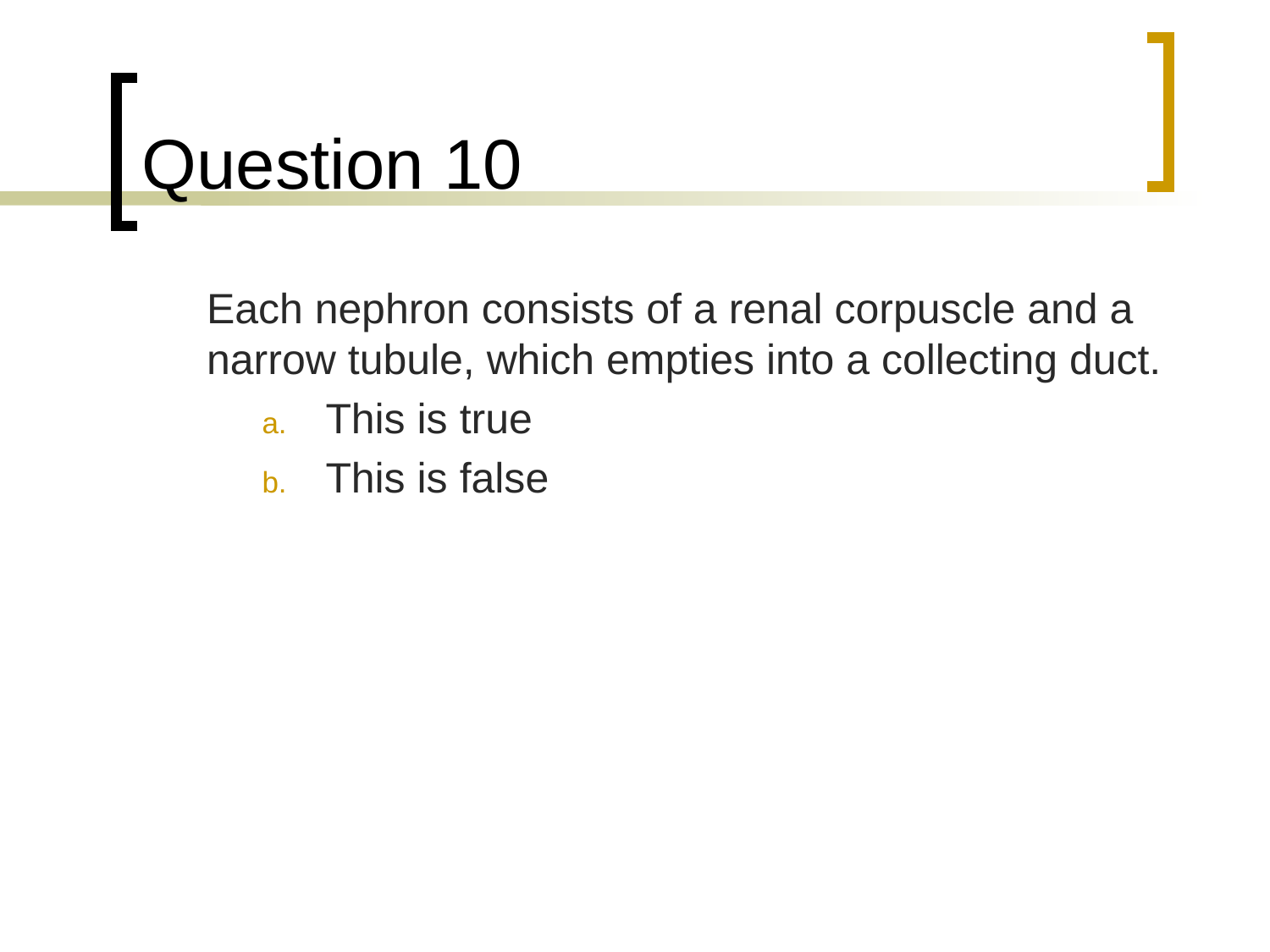

# Question 10
	Each nephron consists of a renal corpuscle and a narrow tubule, which empties into a collecting duct.
This is true
This is false